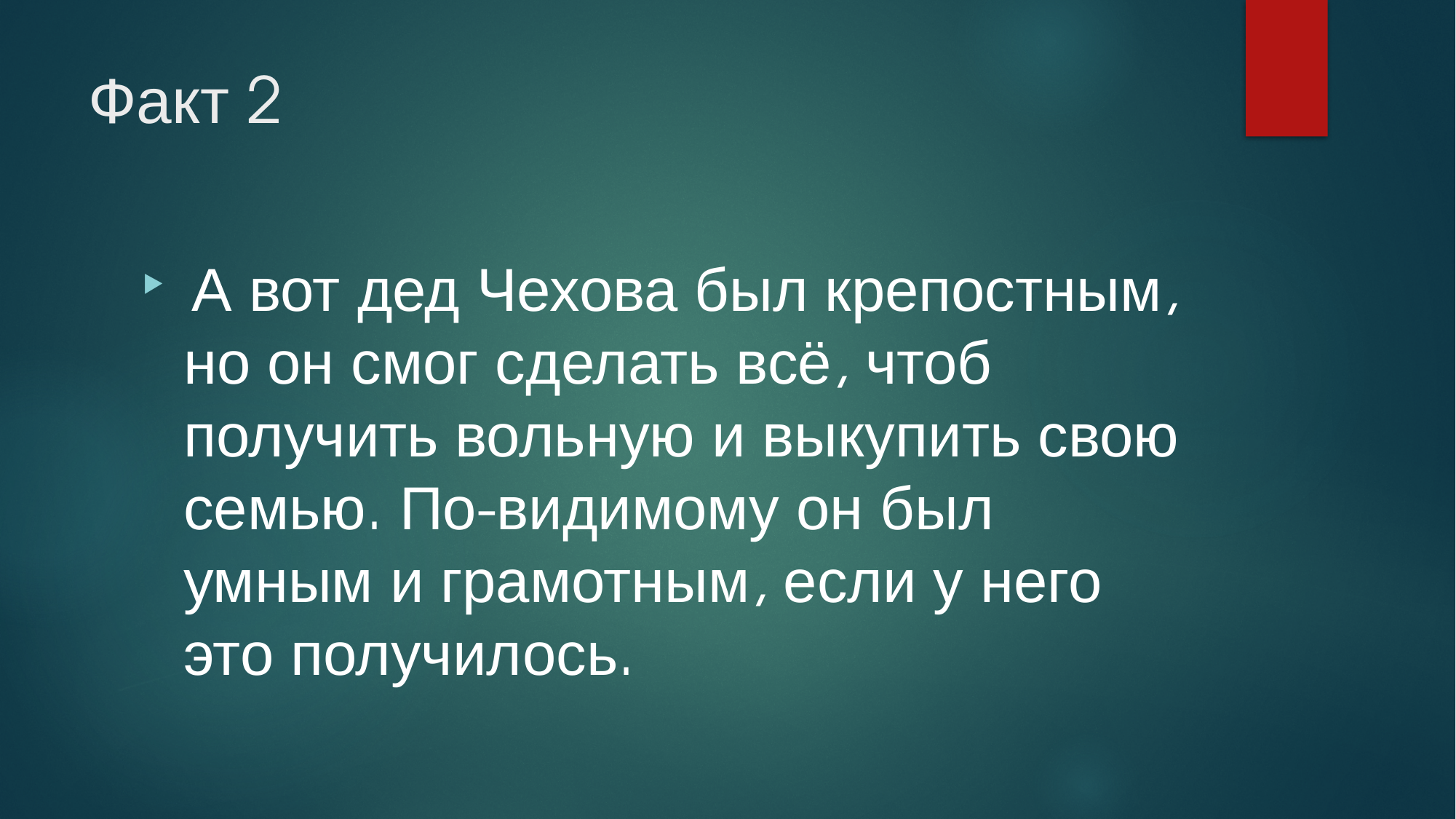

# Факт 2
 А вот дед Чехова был крепостным, но он смог сделать всё, чтоб получить вольную и выкупить свою семью. По-видимому он был умным и грамотным, если у него это получилось.